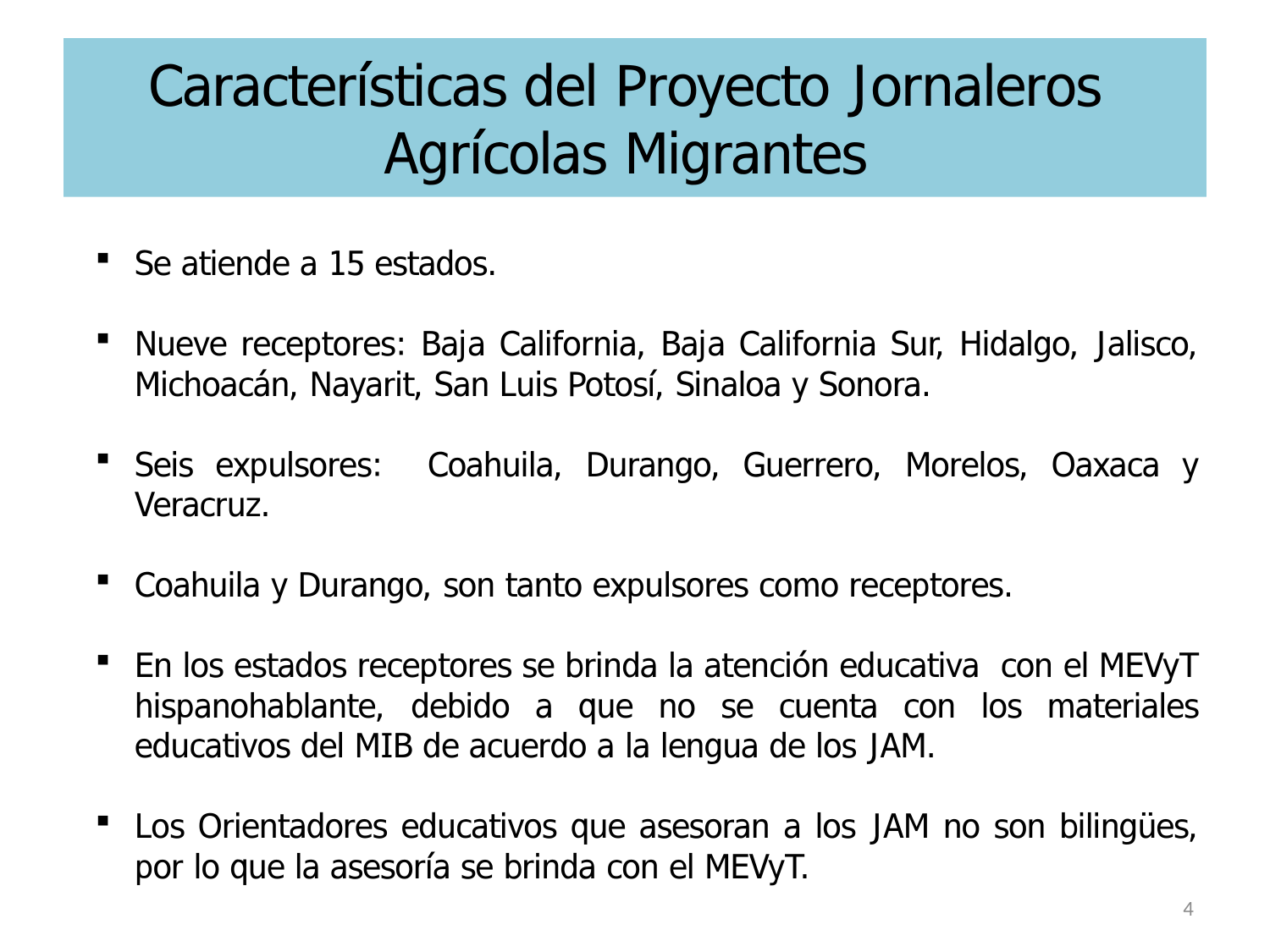

# Características del Proyecto Jornaleros Agrícolas Migrantes
Se atiende a 15 estados.

Nueve receptores: Baja California, Baja California Sur, Hidalgo, Jalisco, Michoacán, Nayarit, San Luis Potosí, Sinaloa y Sonora.

Seis expulsores:  Coahuila, Durango, Guerrero, Morelos, Oaxaca y Veracruz.

Coahuila y Durango, son tanto expulsores como receptores.

En los estados receptores se brinda la atención educativa  con el MEVyT hispanohablante, debido a que no se cuenta con los materiales educativos del MIB de acuerdo a la lengua de los JAM.

Los Orientadores educativos que asesoran a los JAM no son bilingües, por lo que la asesoría se brinda con el MEVyT.

4